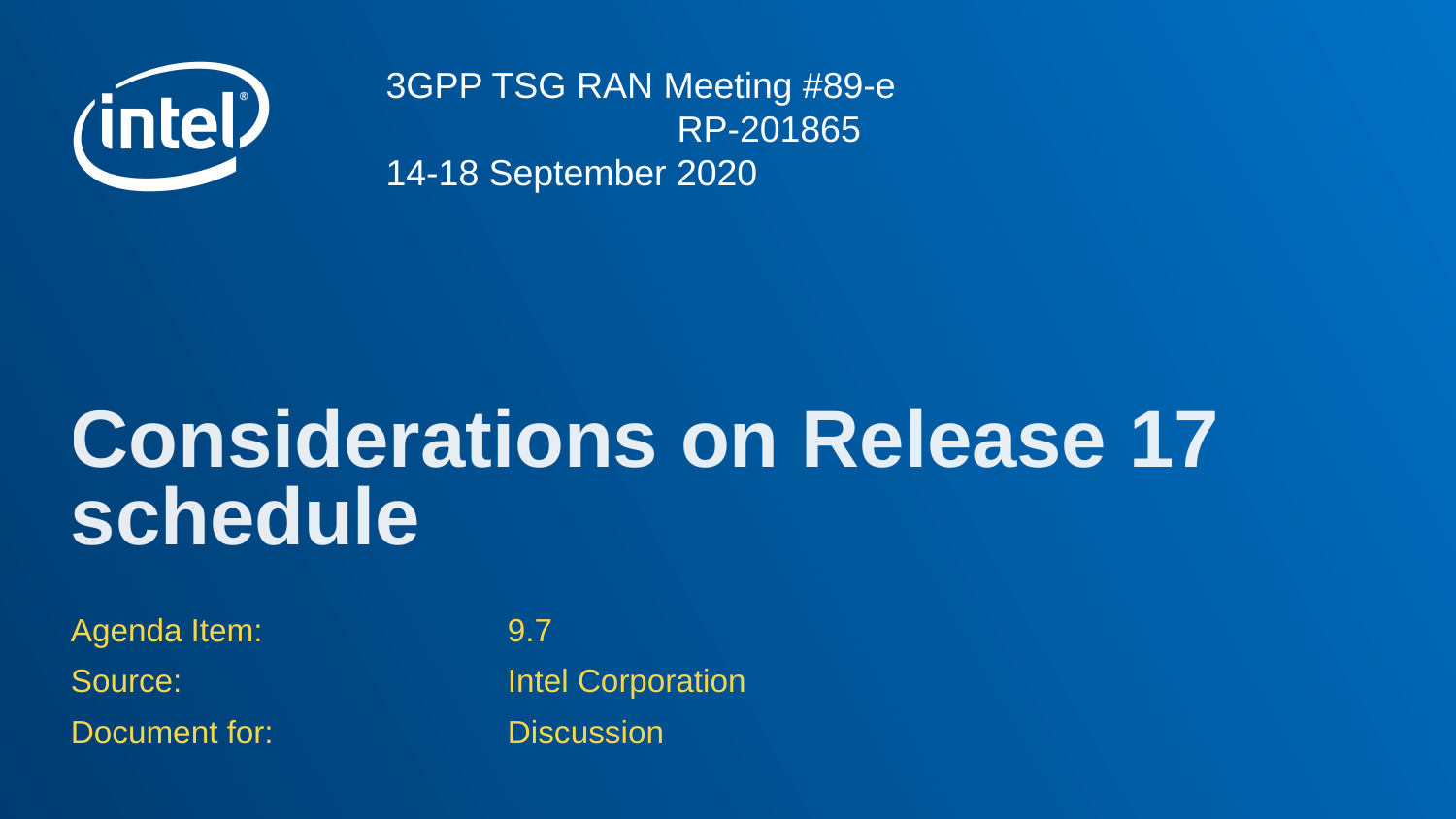

3GPP TSG RAN Meeting #89-e					RP-201865
14-18 September 2020
# Considerations on Release 17 schedule
Agenda Item:		9.7
Source:			Intel Corporation
Document for: 		Discussion